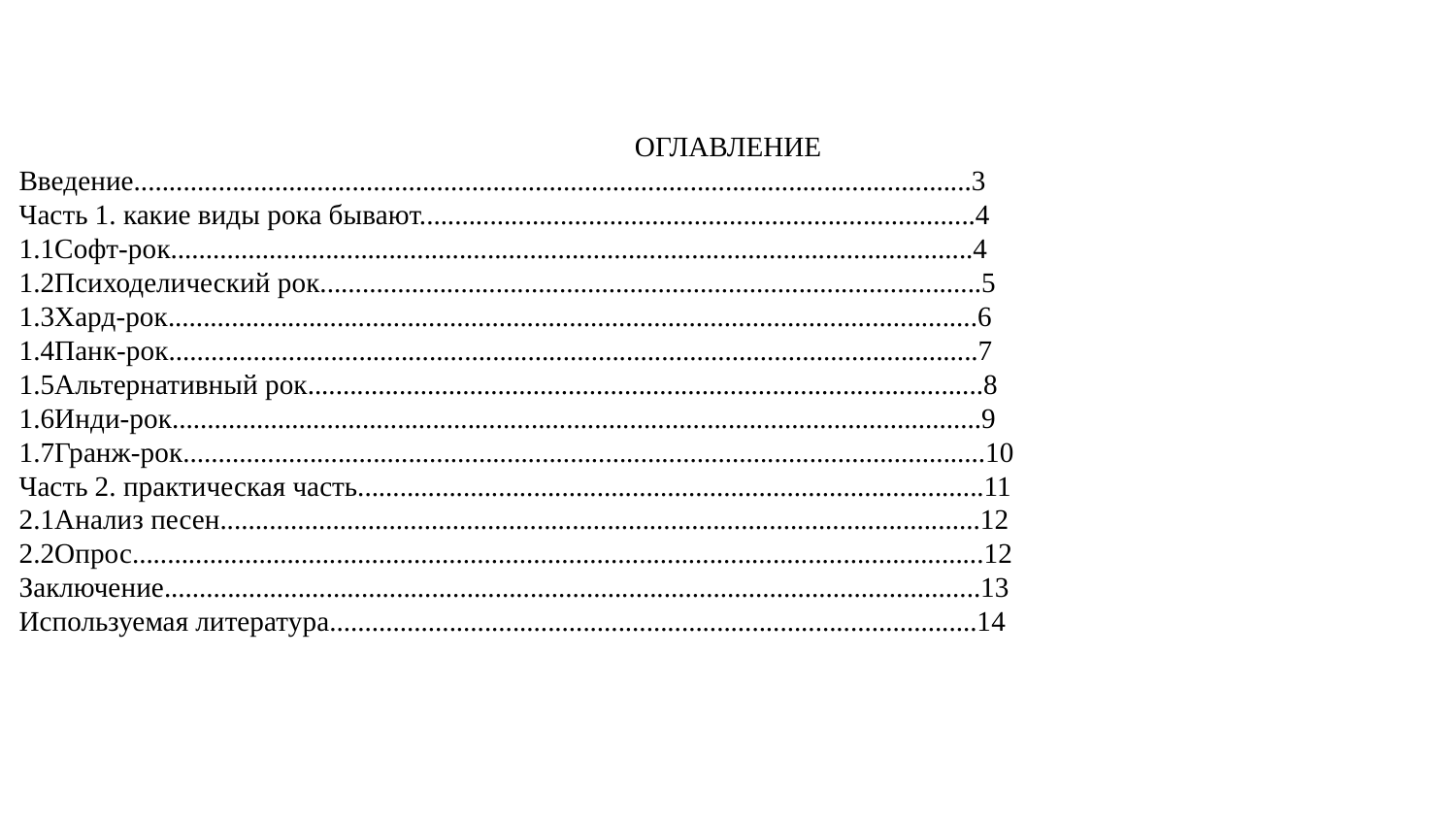

ОГЛАВЛЕНИЕ
Введение.......................................................................................................................3
Часть 1. какие виды рока бывают...............................................................................4
1.1Софт-рок..................................................................................................................4
1.2Психоделический рок..............................................................................................5
1.3Хард-рок...................................................................................................................6
1.4Панк-рок...................................................................................................................7
1.5Альтернативный рок................................................................................................8
1.6Инди-рок...................................................................................................................9
1.7Гранж-рок..................................................................................................................10
Часть 2. практическая часть.........................................................................................11
2.1Анализ песен............................................................................................................12
2.2Опрос.........................................................................................................................12
Заключение....................................................................................................................13
Используемая литература............................................................................................14